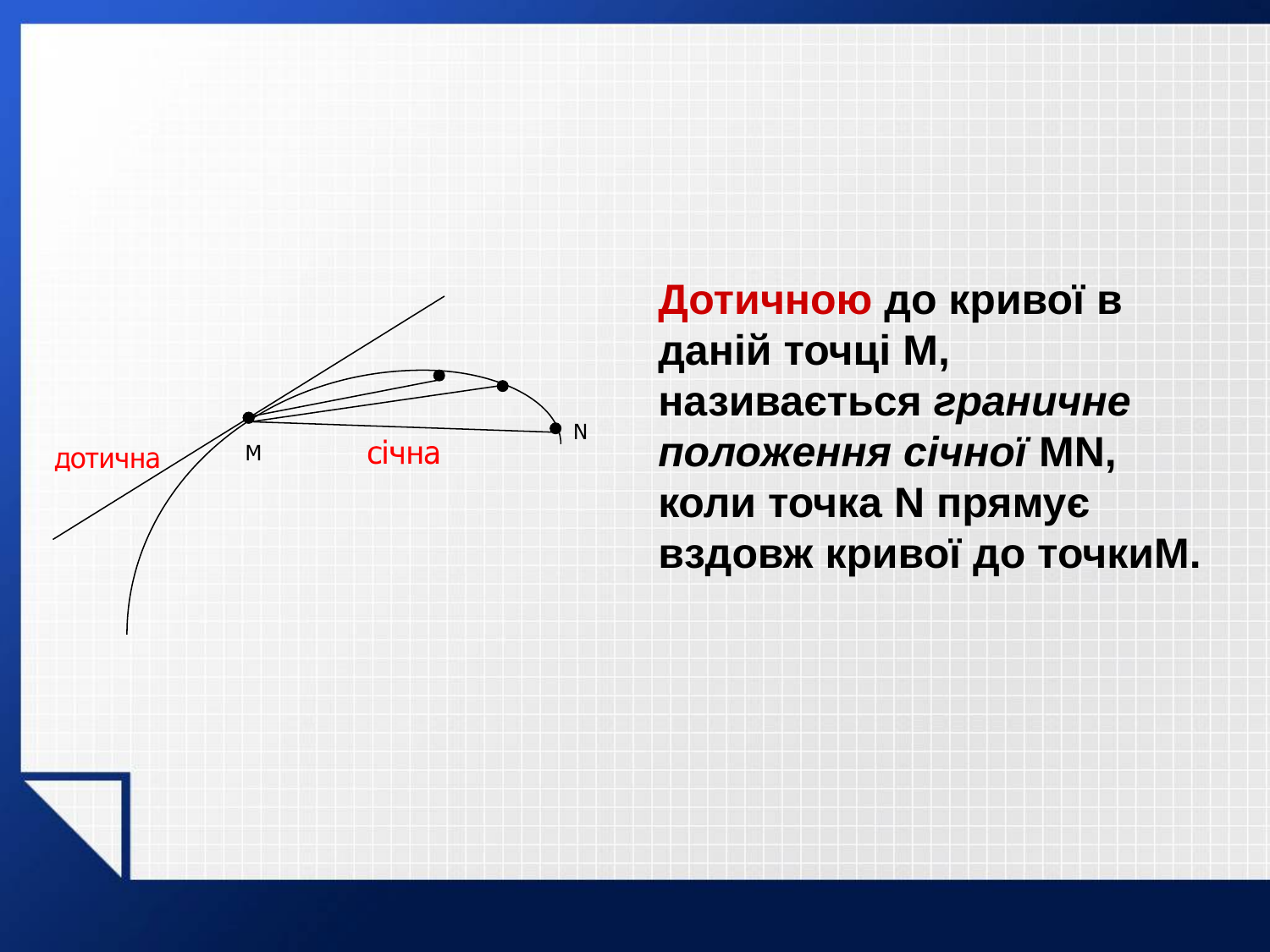

Дотичною до кривої в даній точці M, називається граничне положення січної MN, коли точка N прямує вздовж кривої до точкиM.

N

січна
дотична
M